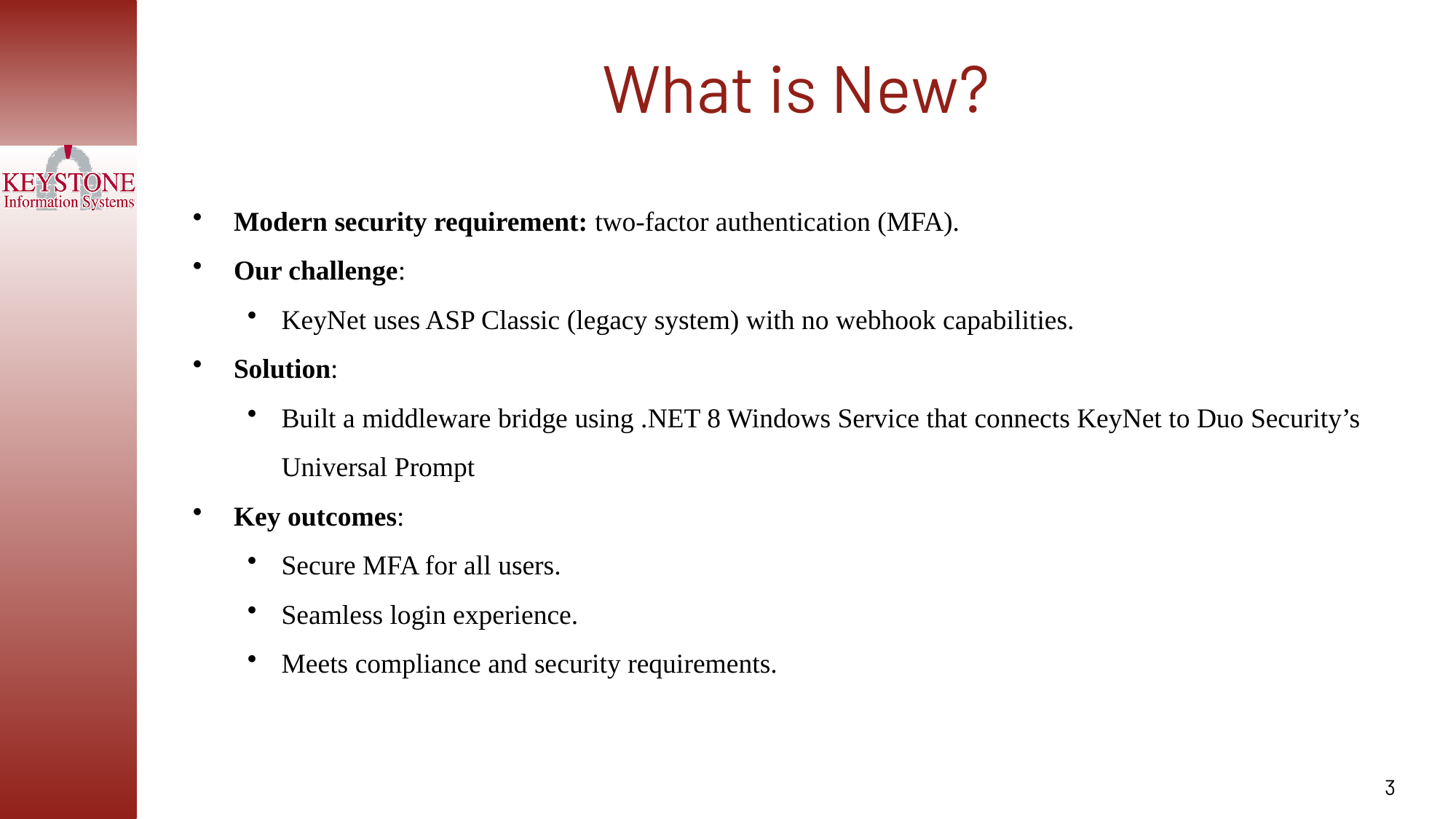

What is New?
Modern security requirement: two-factor authentication (MFA).
Our challenge:
KeyNet uses ASP Classic (legacy system) with no webhook capabilities.
Solution:
Built a middleware bridge using .NET 8 Windows Service that connects KeyNet to Duo Security’s Universal Prompt
Key outcomes:
Secure MFA for all users.
Seamless login experience.
Meets compliance and security requirements.
3